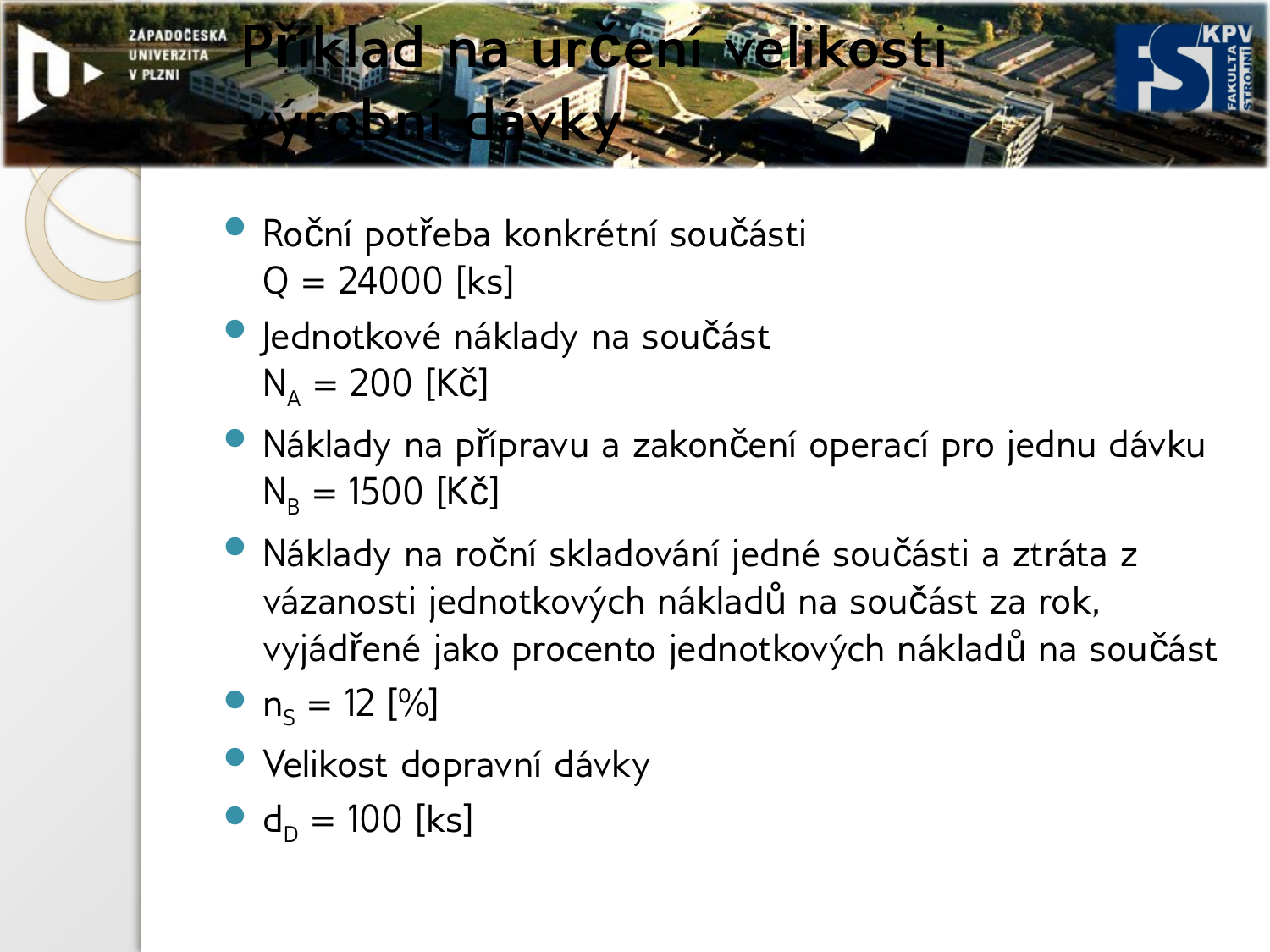

# Příklad na určení velikosti výrobní dávky
Roční potřeba konkrétní součásti
Q = 24000 [ks]
Jednotkové náklady na součást
NA = 200 [Kč]
Náklady na přípravu a zakončení operací pro jednu dávku
NB = 1500 [Kč]
Náklady na roční skladování jedné součásti a ztráta z vázanosti jednotkových nákladů na součást za rok, vyjádřené jako procento jednotkových nákladů na součást
nS = 12 [%]
Velikost dopravní dávky
dD = 100 [ks]